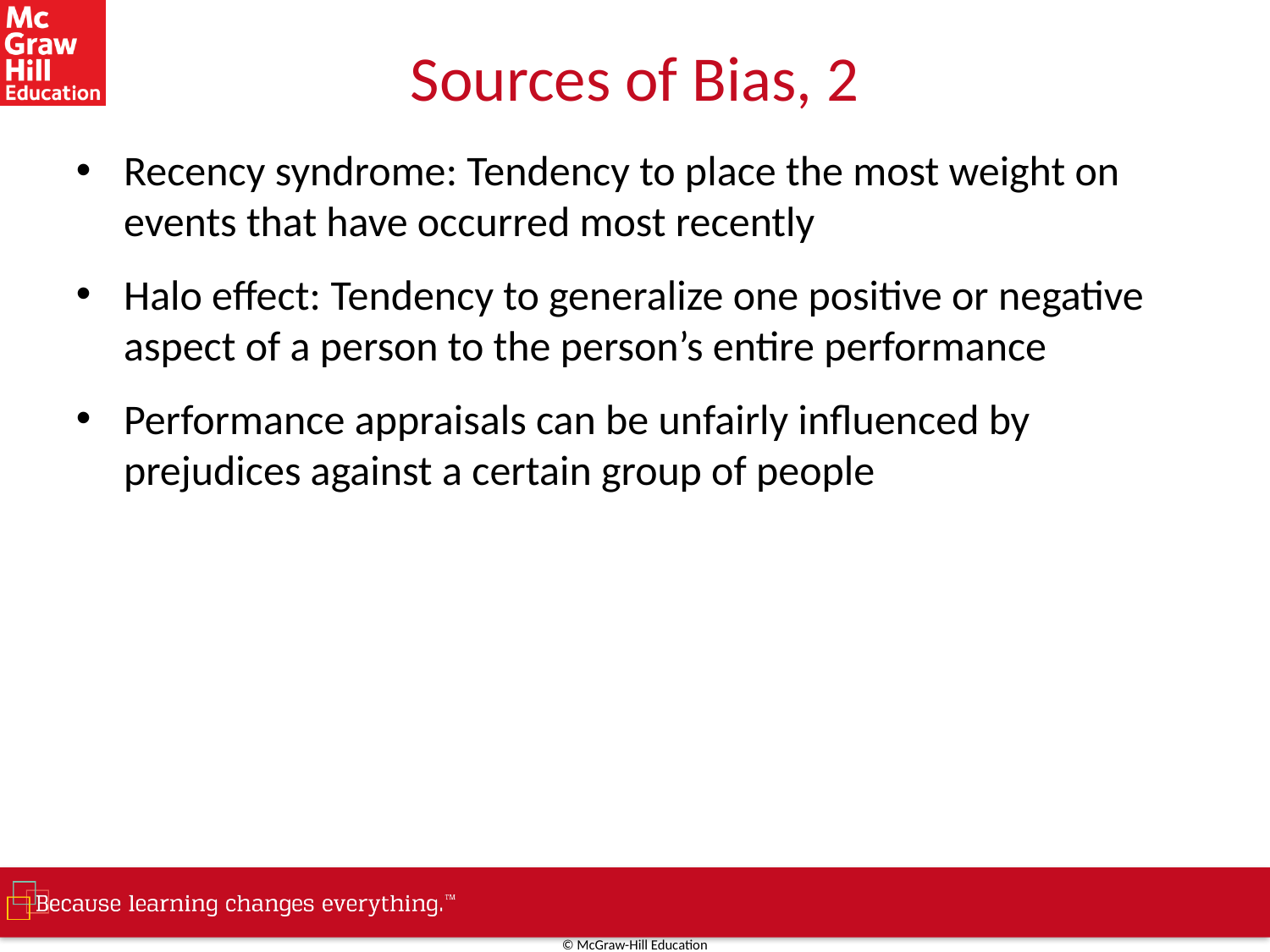

# Sources of Bias, 2
Recency syndrome: Tendency to place the most weight on events that have occurred most recently
Halo effect: Tendency to generalize one positive or negative aspect of a person to the person’s entire performance
Performance appraisals can be unfairly influenced by prejudices against a certain group of people